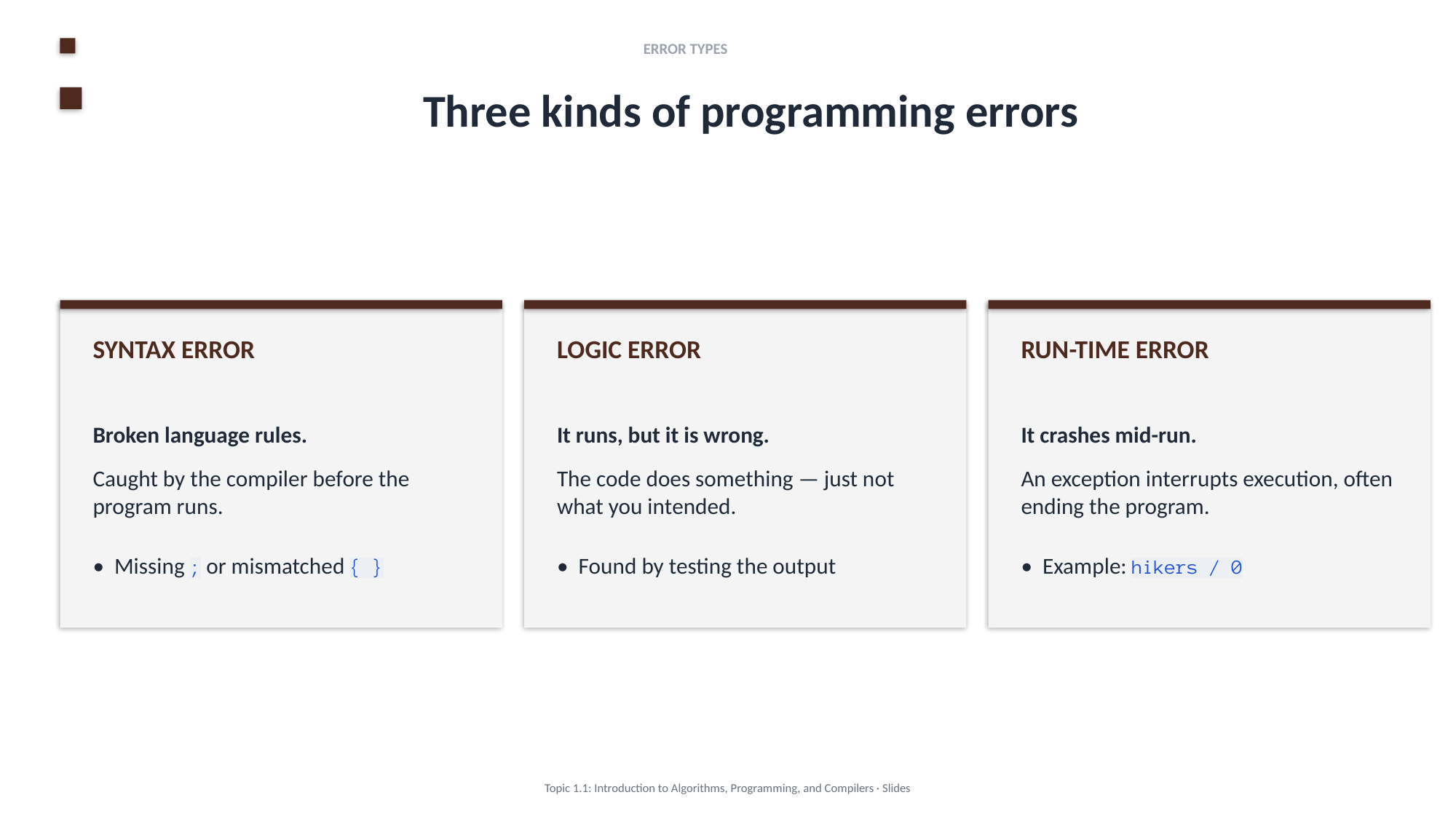

ERROR TYPES

Three kinds of programming errors

SYNTAX ERROR
LOGIC ERROR
RUN-TIME ERROR
Broken language rules.
It runs, but it is wrong.
It crashes mid-run.
Caught by the compiler before the program runs.
The code does something — just not what you intended.
An exception interrupts execution, often ending the program.
•  Missing ; or mismatched { }
•  Found by testing the output
•  Example: hikers / 0
Topic 1.1: Introduction to Algorithms, Programming, and Compilers · Slides